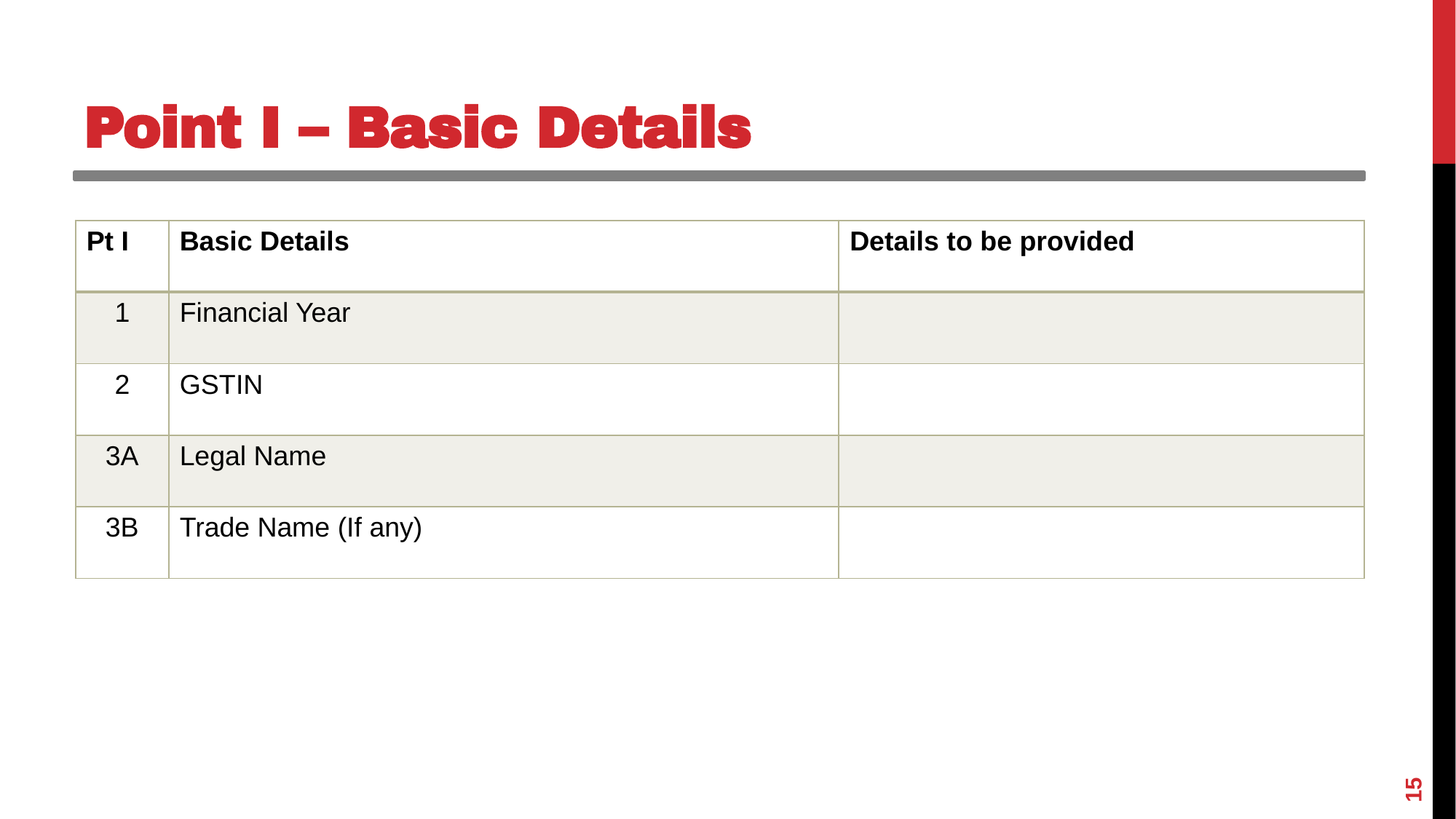

# Point I – Basic Details
| Pt I | Basic Details | Details to be provided |
| --- | --- | --- |
| 1 | Financial Year |  |
| 2 | GSTIN |  |
| 3A | Legal Name |  |
| 3B | Trade Name (If any) |  |
15